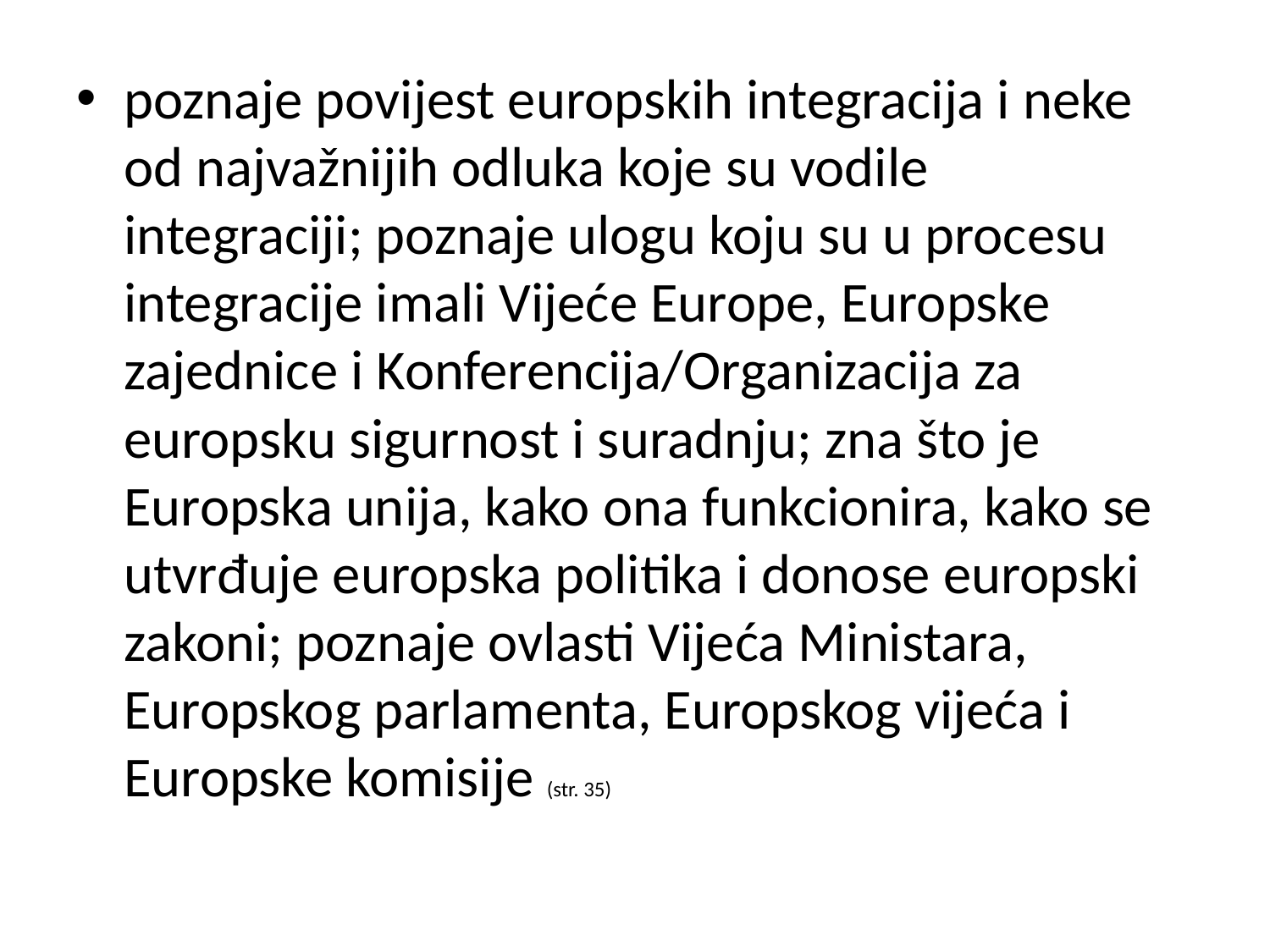

poznaje povijest europskih integracija i neke od najvažnijih odluka koje su vodile  integraciji; poznaje ulogu koju su u procesu integracije imali Vijeće Europe, Europske zajednice i Konferencija/Organizacija za europsku sigurnost i suradnju; zna što je Europska unija, kako ona funkcionira, kako se utvrđuje europska politika i donose europski zakoni; poznaje ovlasti Vijeća Ministara, Europskog parlamenta, Europskog vijeća i Europske komisije (str. 35)